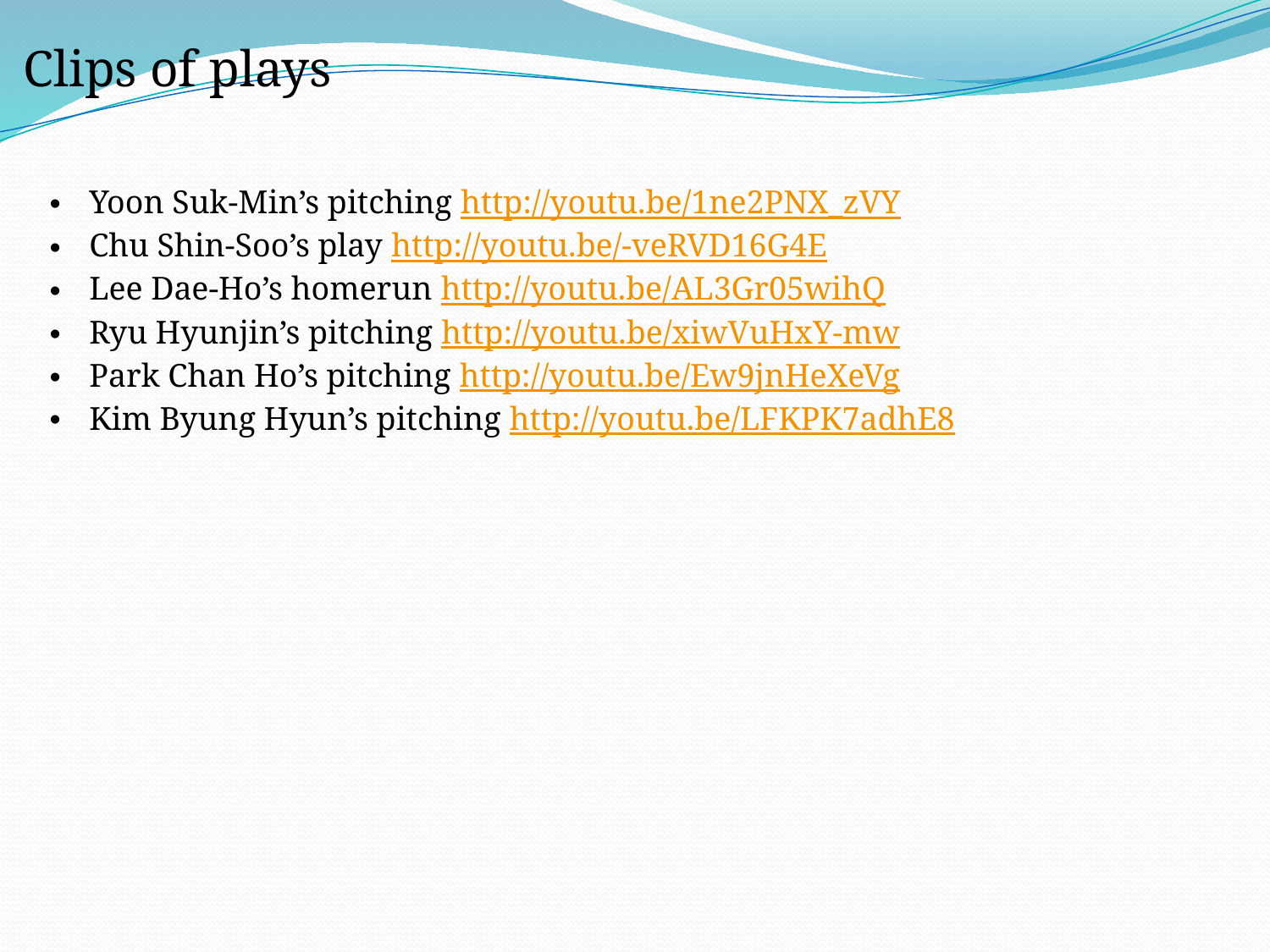

Clips of plays
Yoon Suk-Min’s pitching http://youtu.be/1ne2PNX_zVY
Chu Shin-Soo’s play http://youtu.be/-veRVD16G4E
Lee Dae-Ho’s homerun http://youtu.be/AL3Gr05wihQ
Ryu Hyunjin’s pitching http://youtu.be/xiwVuHxY-mw
Park Chan Ho’s pitching http://youtu.be/Ew9jnHeXeVg
Kim Byung Hyun’s pitching http://youtu.be/LFKPK7adhE8